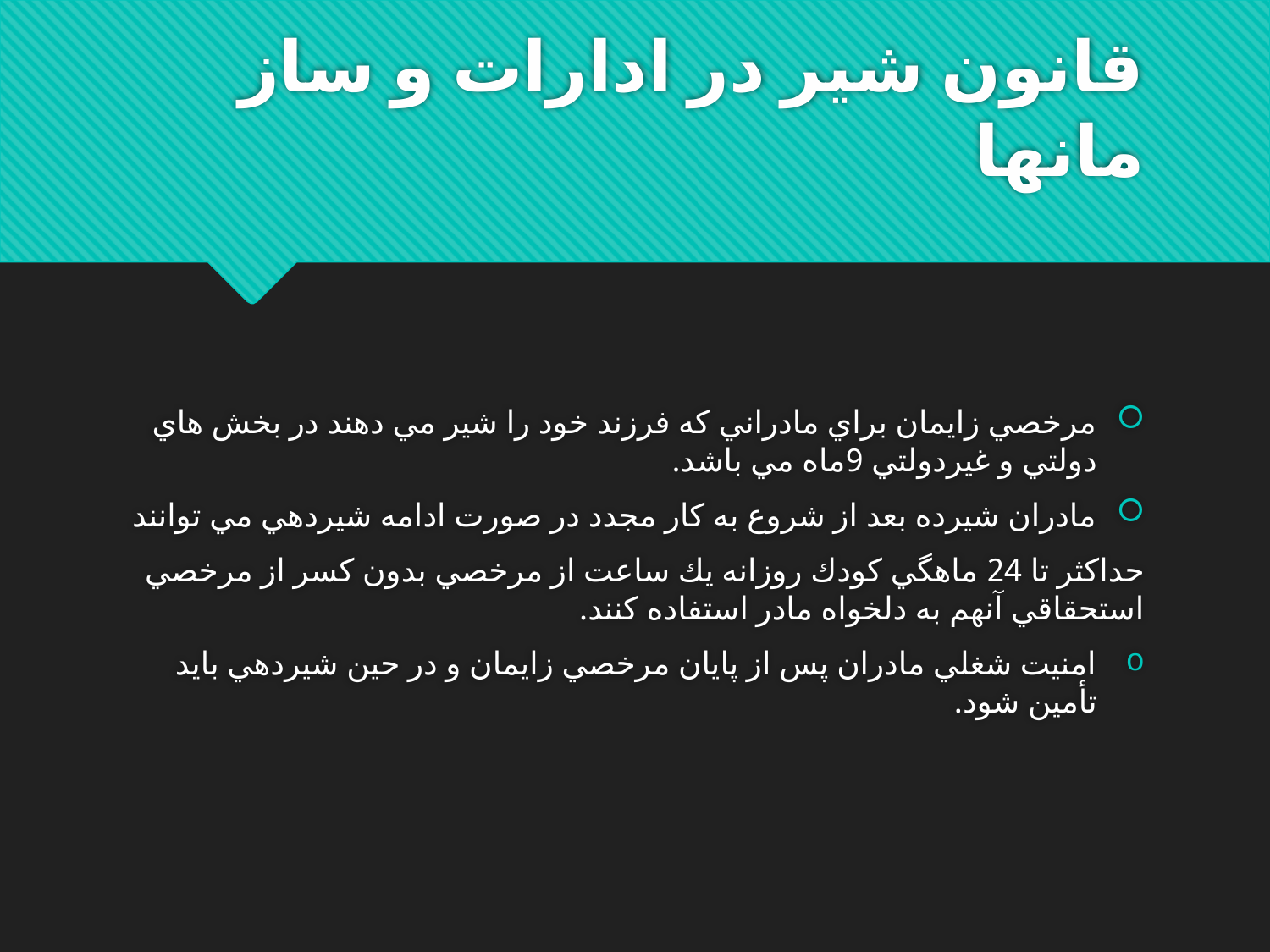

# قانون شیر در ادارات و ساز مانها
مرخصي زايمان براي مادراني که فرزند خود را شیر مي دهند در بخش هاي دولتي و غیردولتي 9ماه مي باشد.
مادران شیرده بعد از شروع به کار مجدد در صورت ادامه شیردهي مي توانند
حداکثر تا 24 ماهگي کودك روزانه يك ساعت از مرخصي بدون کسر از مرخصي استحقاقي آنهم به دلخواه مادر استفاده کنند.
امنیت شغلي مادران پس از پايان مرخصي زايمان و در حین شیردهي بايد تأمین شود.